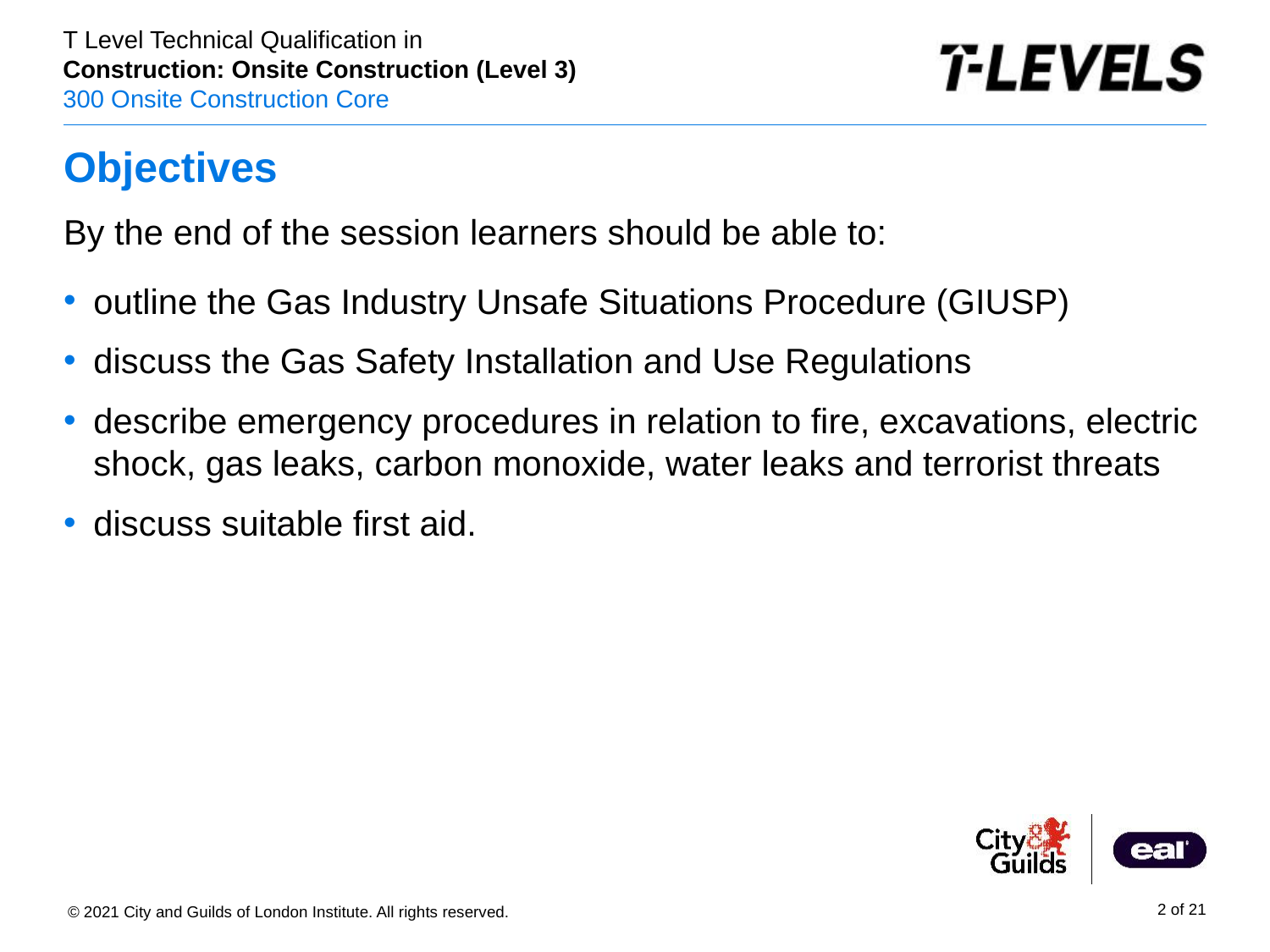

# Objectives
By the end of the session learners should be able to:
outline the Gas Industry Unsafe Situations Procedure (GIUSP)
discuss the Gas Safety Installation and Use Regulations
describe emergency procedures in relation to fire, excavations, electric shock, gas leaks, carbon monoxide, water leaks and terrorist threats
discuss suitable first aid.